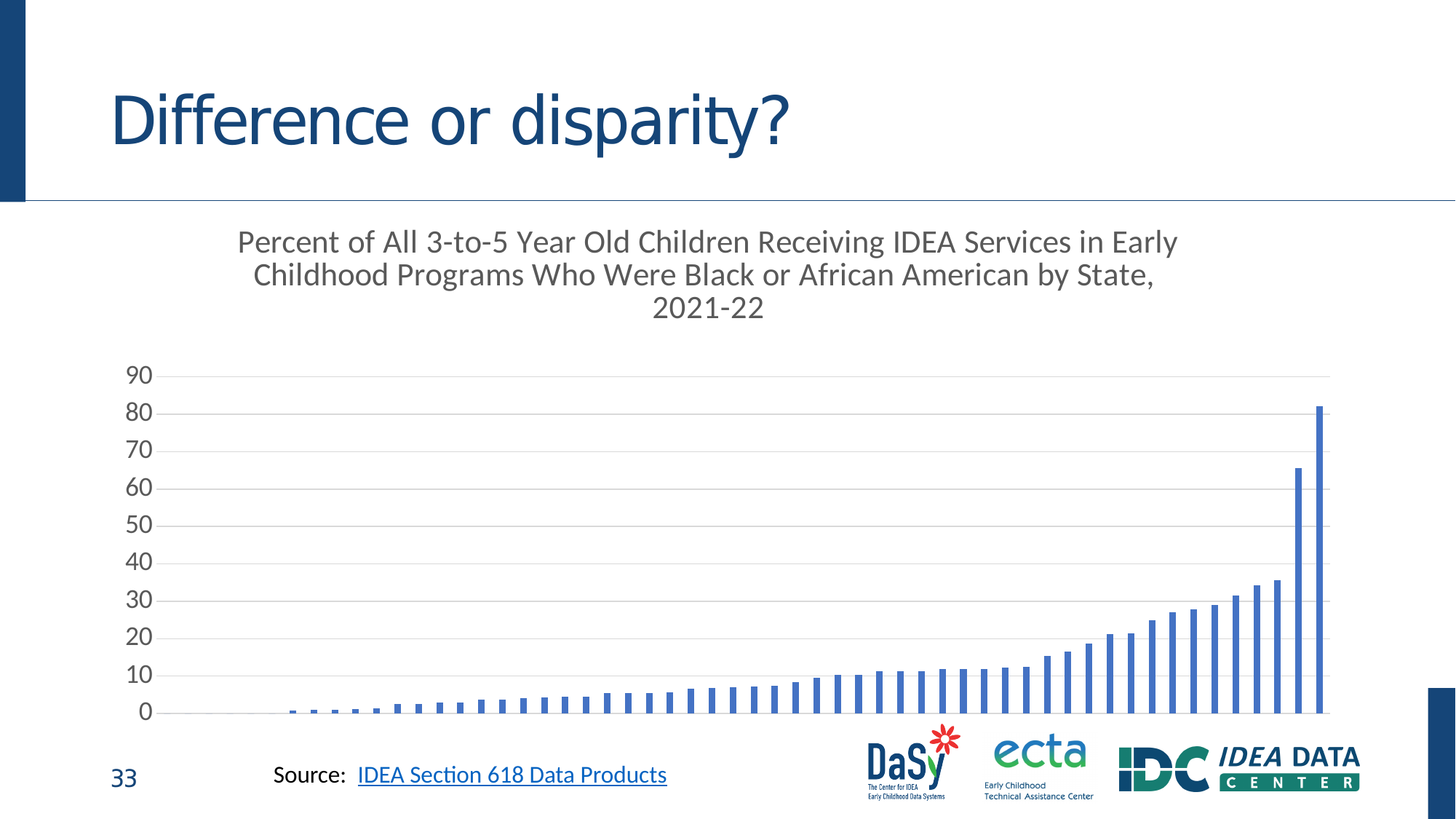

# Difference or disparity? 2

### Chart: Percent of All 3-to-5 Year Old Children Receiving IDEA Services in Early Childhood Programs Who Were Black or African American by State,
2021-22

| Category |  |
|---|---|
Source:  IDEA Section 618 Data Products